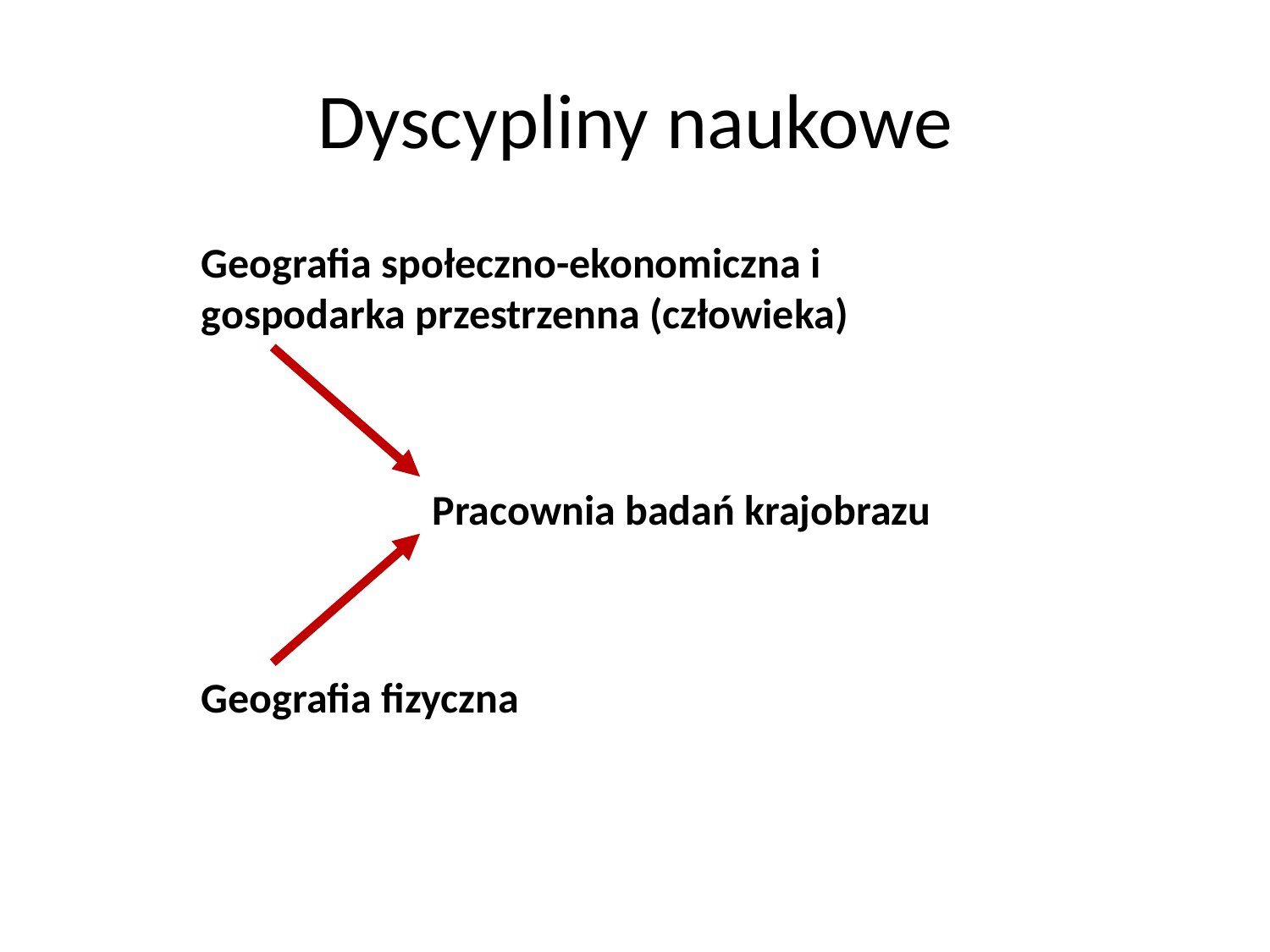

# Dyscypliny naukowe
Geografia społeczno-ekonomiczna i gospodarka przestrzenna (człowieka)

Pracownia badań krajobrazu

Geografia fizyczna